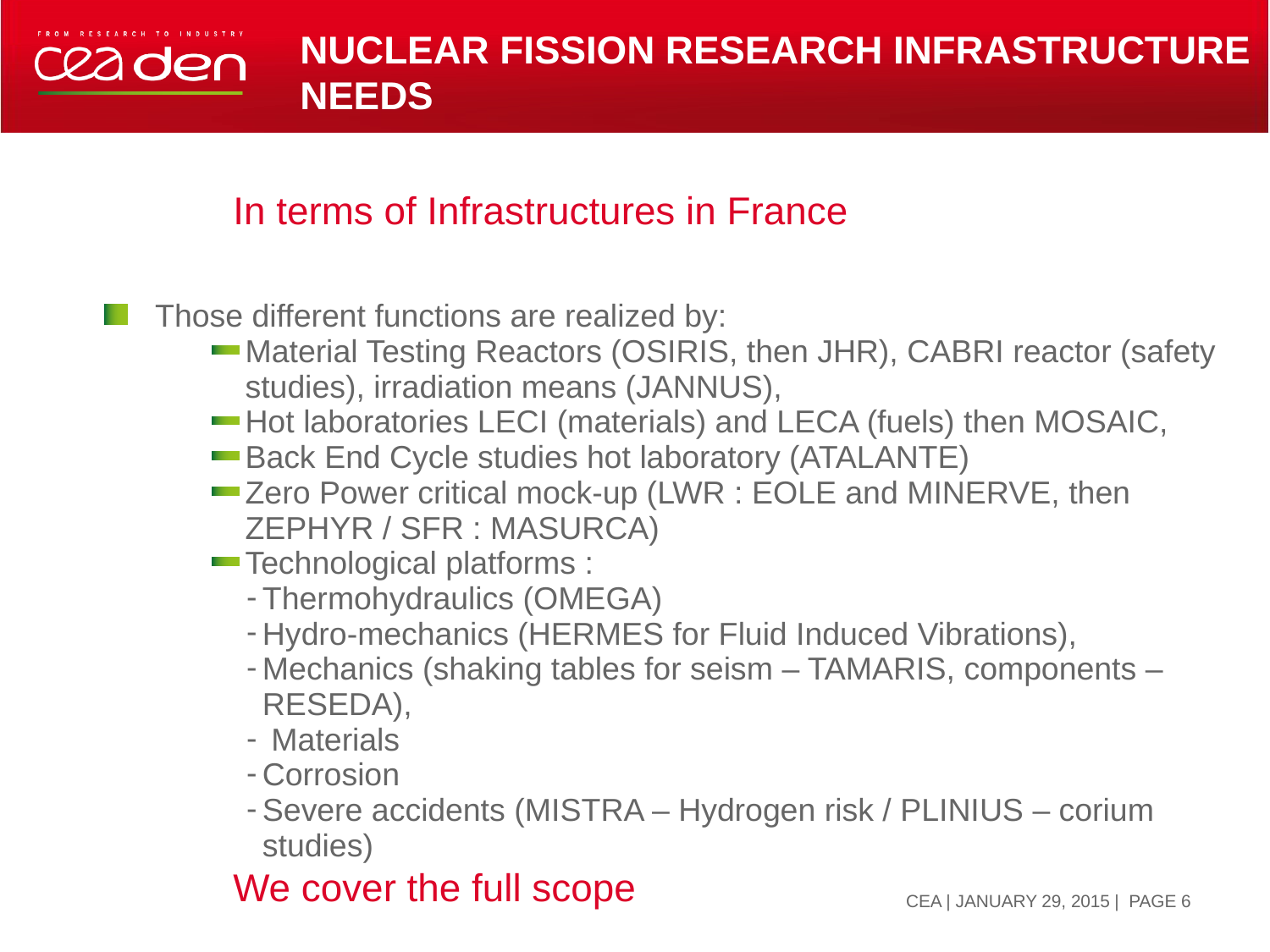

# Nuclear Fission Research Infrastructure needs
In terms of Infrastructures in France

Those different functions are realized by:
Material Testing Reactors (OSIRIS, then JHR), CABRI reactor (safety studies), irradiation means (JANNUS),
Hot laboratories LECI (materials) and LECA (fuels) then MOSAIC,
Back End Cycle studies hot laboratory (ATALANTE)
Zero Power critical mock-up (LWR : EOLE and MINERVE, then ZEPHYR / SFR : MASURCA)
Technological platforms :
Thermohydraulics (OMEGA)
Hydro-mechanics (HERMES for Fluid Induced Vibrations),
Mechanics (shaking tables for seism – TAMARIS, components – RESEDA),
 Materials
Corrosion
Severe accidents (MISTRA – Hydrogen risk / PLINIUS – corium studies)
We cover the full scope
|  PAGE 6
CEA | JANUARY 29, 2015